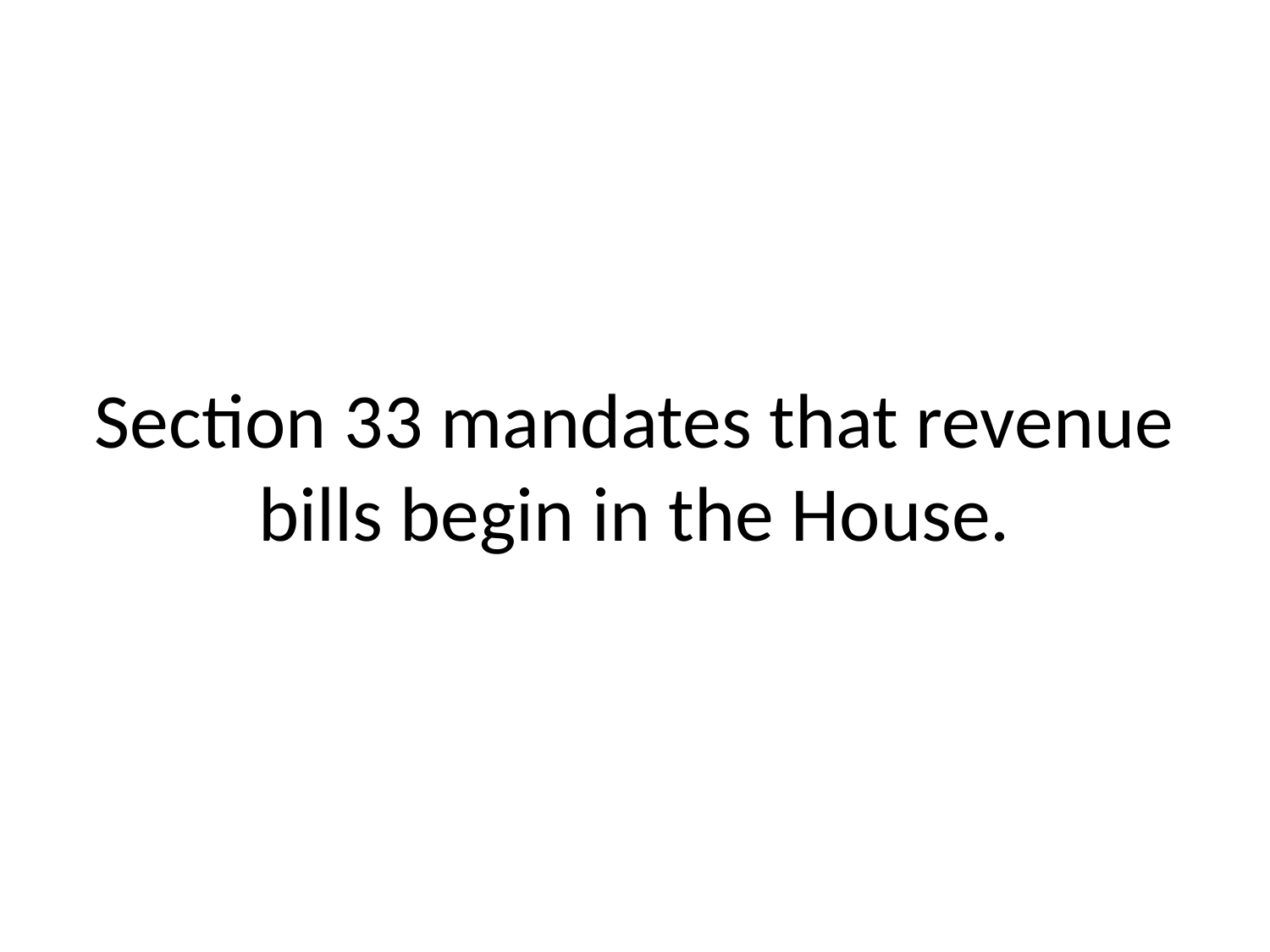

# Section 33 mandates that revenue bills begin in the House.